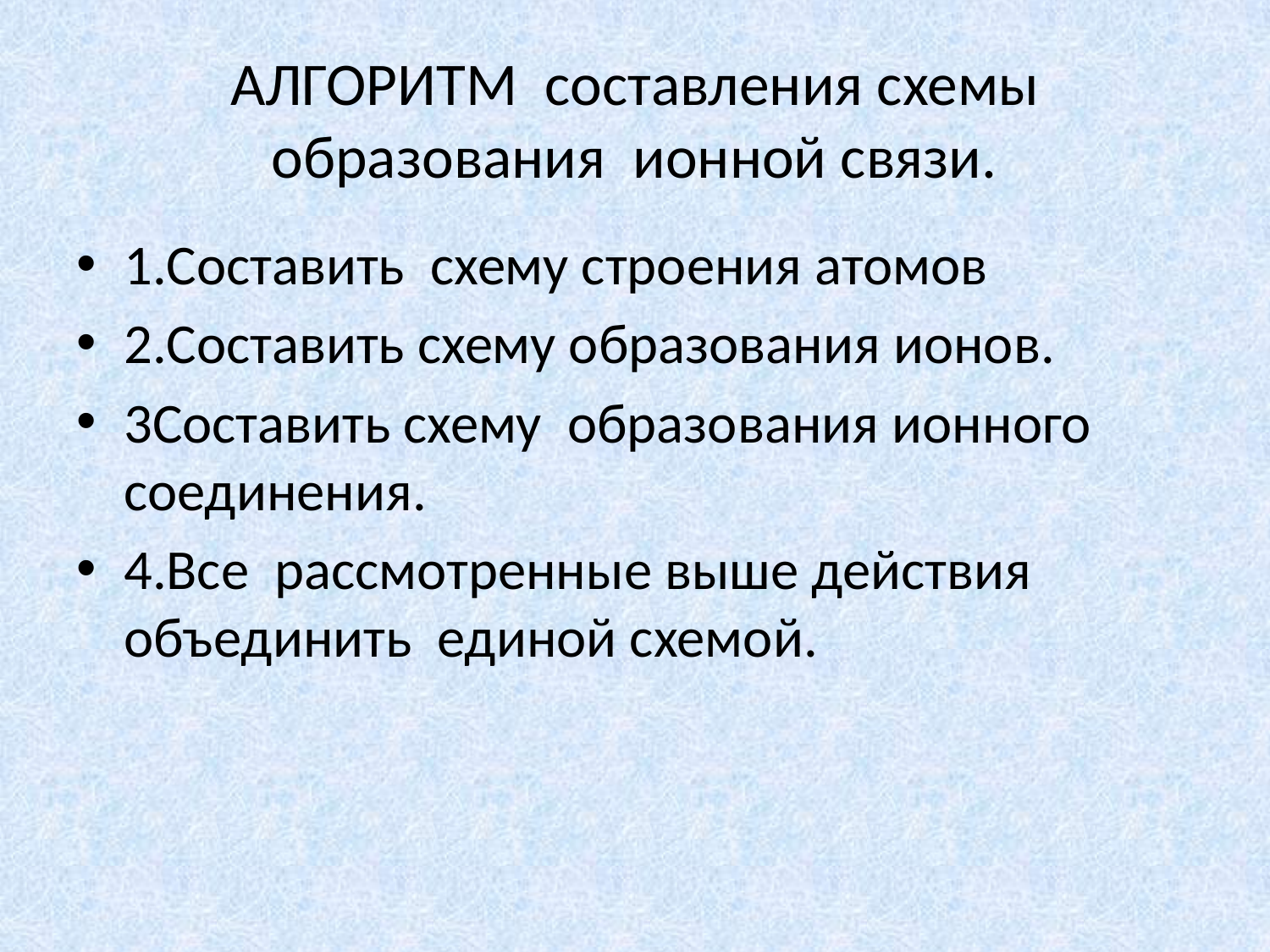

# АЛГОРИТМ  составления схемы образования  ионной связи.
1.Составить  схему строения атомов
2.Составить схему образования ионов.
3Составить схему  образования ионного соединения.
4.Все  рассмотренные выше действия объединить  единой схемой.